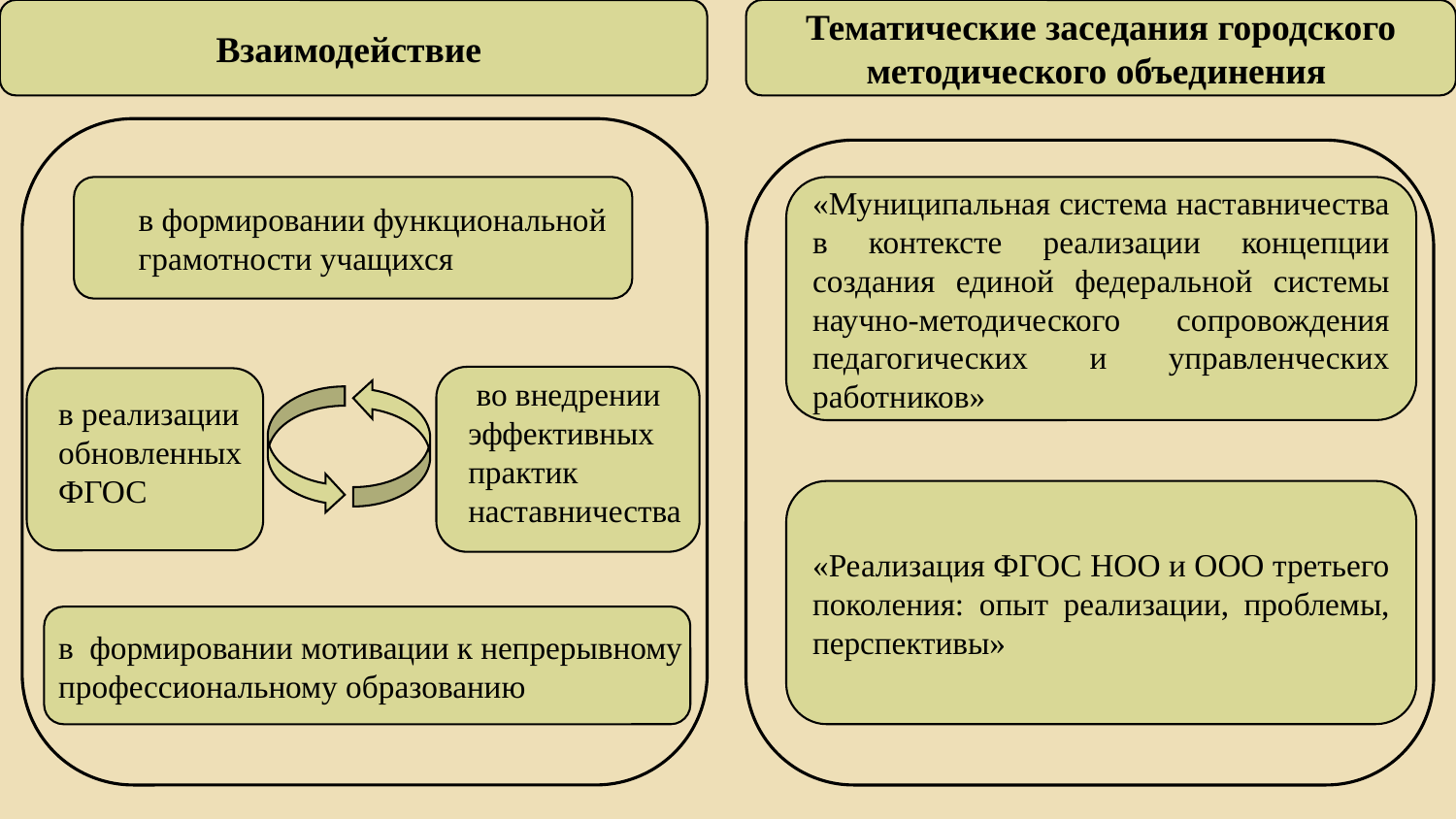

Взаимодействие

Тематические заседания городского методического объединения

«Муниципальная система наставничества в контексте реализации концепции создания единой федеральной системы научно-методического сопровождения педагогических и управленческих работников»
в формировании функциональной грамотности учащихся

 во внедрении эффективных практик наставничества

в реализации обновленных ФГОС

«Реализация ФГОС НОО и ООО третьего поколения: опыт реализации, проблемы, перспективы»

в  формировании мотивации к непрерывному профессиональному образованию